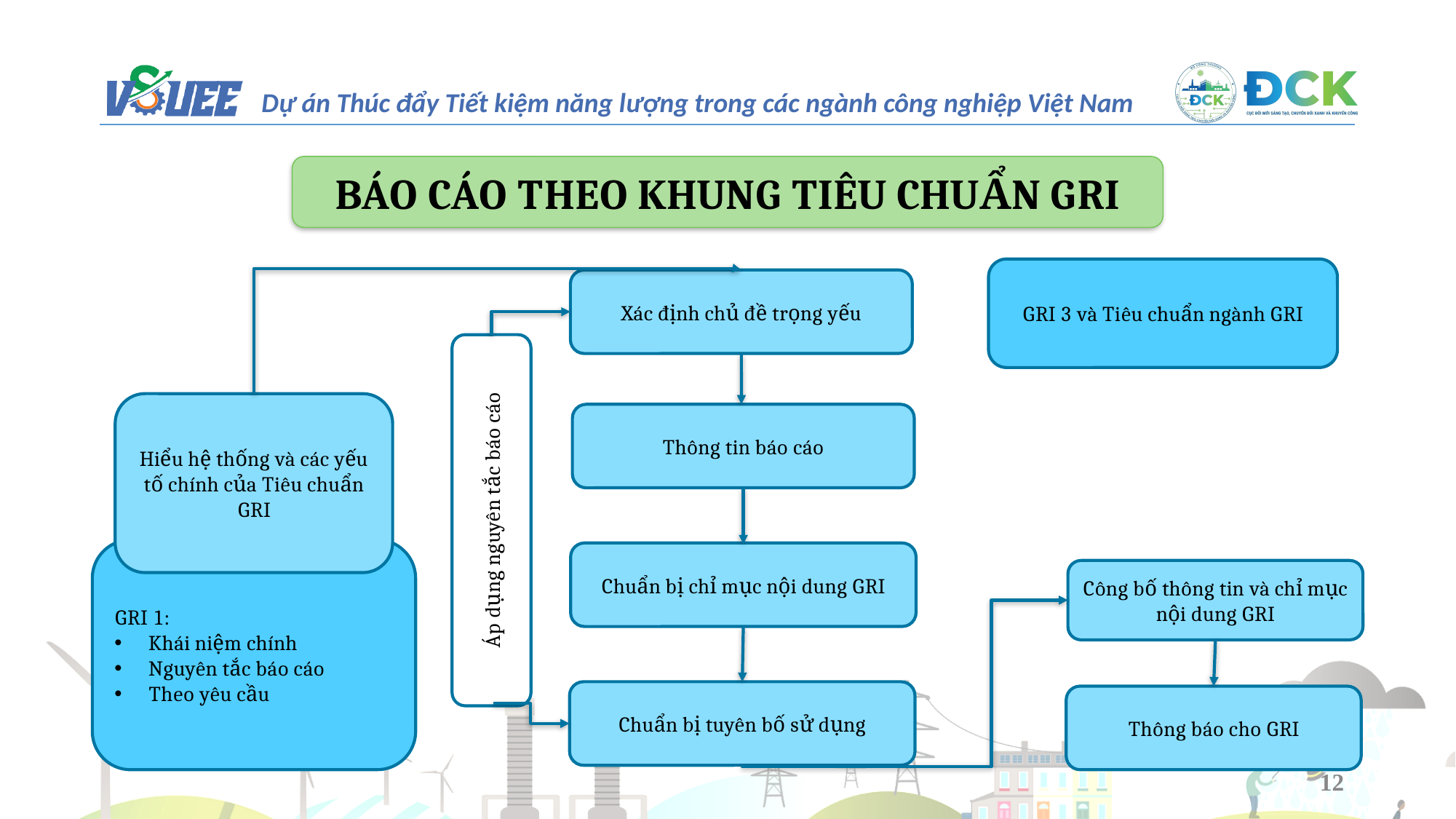

BÁO CÁO THEO KHUNG TIÊU CHUẨN GRI
GRI 3 và Tiêu chuẩn ngành GRI
Xác định chủ đề trọng yếu
Hiểu hệ thống và các yếu tố chính của Tiêu chuẩn GRI
Thông tin báo cáo
Áp dụng nguyên tắc báo cáo
GRI 1:
Khái niệm chính
Nguyên tắc báo cáo
Theo yêu cầu
Chuẩn bị chỉ mục nội dung GRI
Công bố thông tin và chỉ mục nội dung GRI
Chuẩn bị tuyên bố sử dụng
Thông báo cho GRI
12